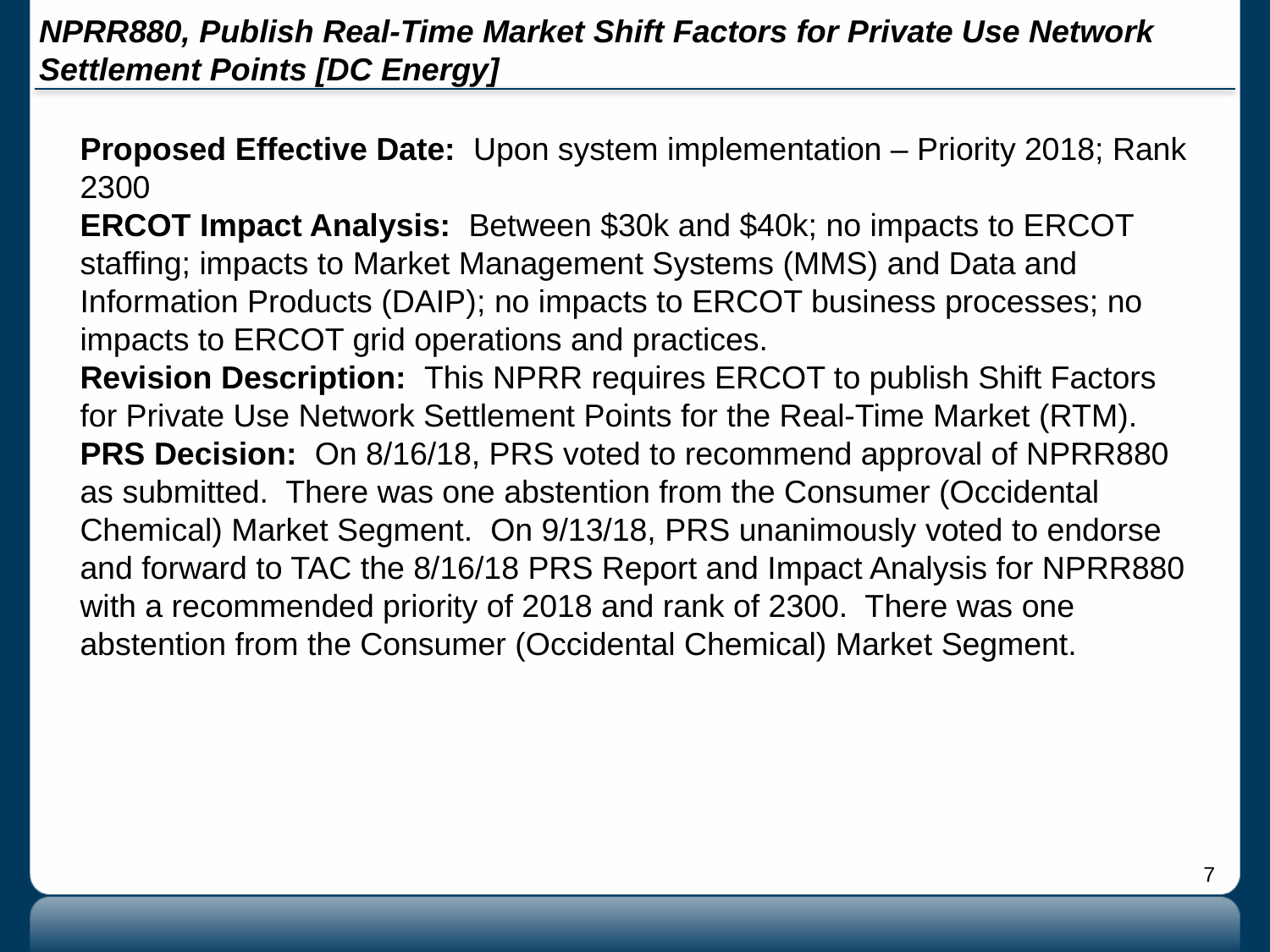

# NPRR880, Publish Real-Time Market Shift Factors for Private Use Network Settlement Points [DC Energy]
Proposed Effective Date:  Upon system implementation – Priority 2018; Rank 2300
ERCOT Impact Analysis:  Between $30k and $40k; no impacts to ERCOT staffing; impacts to Market Management Systems (MMS) and Data and Information Products (DAIP); no impacts to ERCOT business processes; no impacts to ERCOT grid operations and practices.
Revision Description:  This NPRR requires ERCOT to publish Shift Factors for Private Use Network Settlement Points for the Real-Time Market (RTM).
PRS Decision:  On 8/16/18, PRS voted to recommend approval of NPRR880 as submitted.  There was one abstention from the Consumer (Occidental Chemical) Market Segment.  On 9/13/18, PRS unanimously voted to endorse and forward to TAC the 8/16/18 PRS Report and Impact Analysis for NPRR880 with a recommended priority of 2018 and rank of 2300.  There was one abstention from the Consumer (Occidental Chemical) Market Segment.